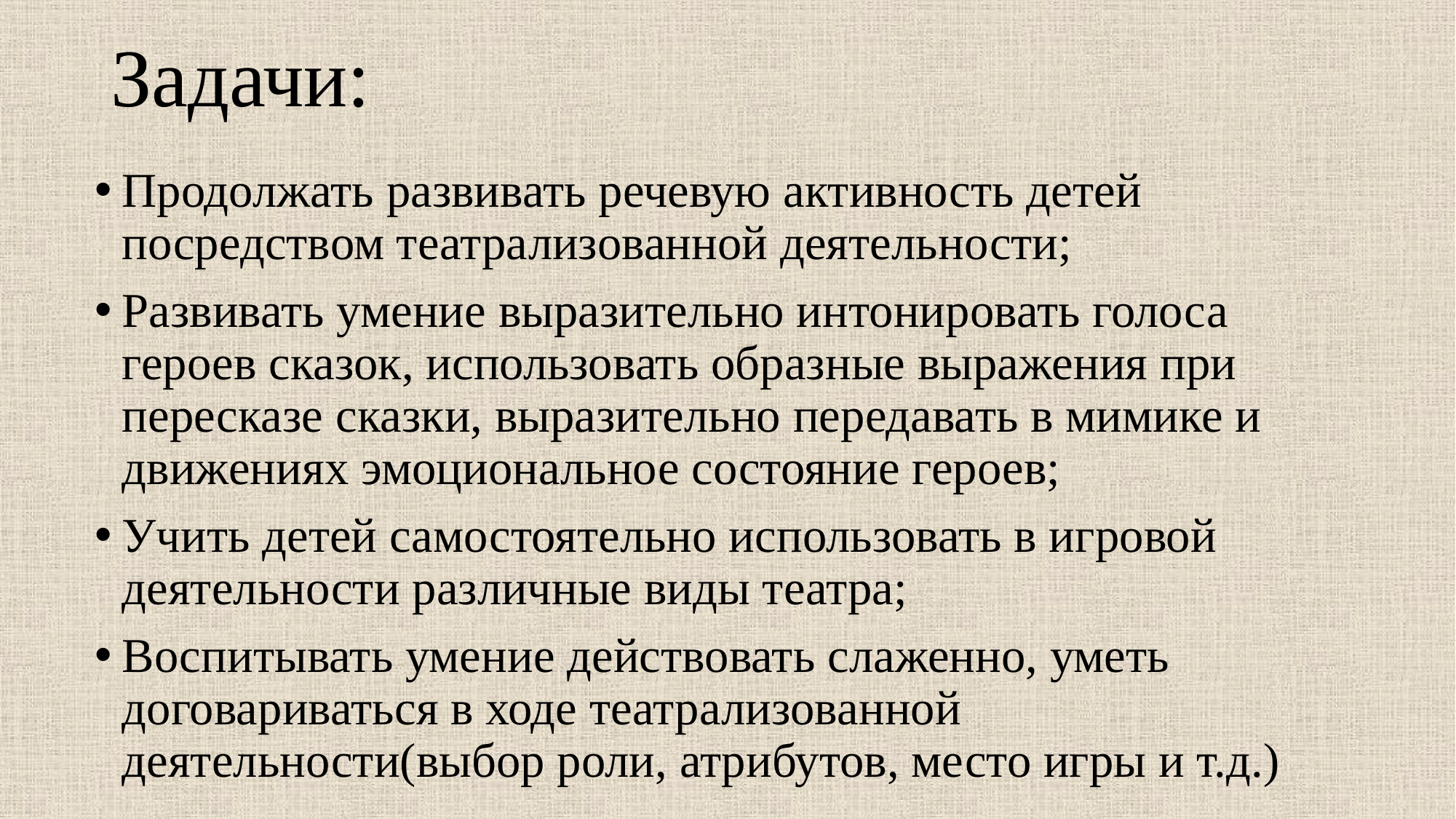

# Задачи:
Продолжать развивать речевую активность детей посредством театрализованной деятельности;
Развивать умение выразительно интонировать голоса героев сказок, использовать образные выражения при пересказе сказки, выразительно передавать в мимике и движениях эмоциональное состояние героев;
Учить детей самостоятельно использовать в игровой деятельности различные виды театра;
Воспитывать умение действовать слаженно, уметь договариваться в ходе театрализованной деятельности(выбор роли, атрибутов, место игры и т.д.)